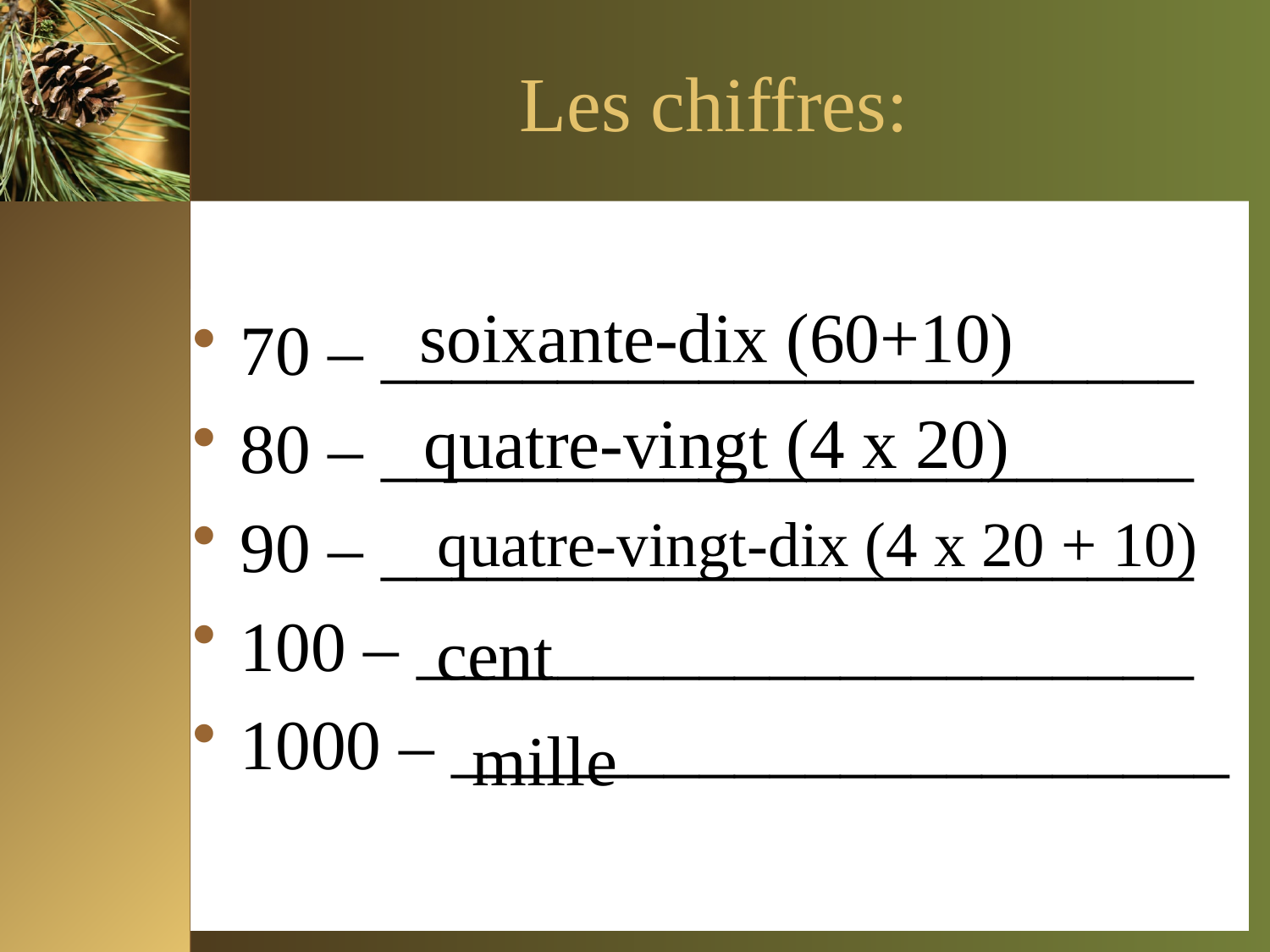

# Les chiffres:
soixante-dix (60+10)

70 – _______________________
80 – _______________________
90 – _______________________
100 – ______________________
1000 – ______________________

quatre-vingt (4 x 20)

quatre-vingt-dix (4 x 20 + 10)

cent
mille